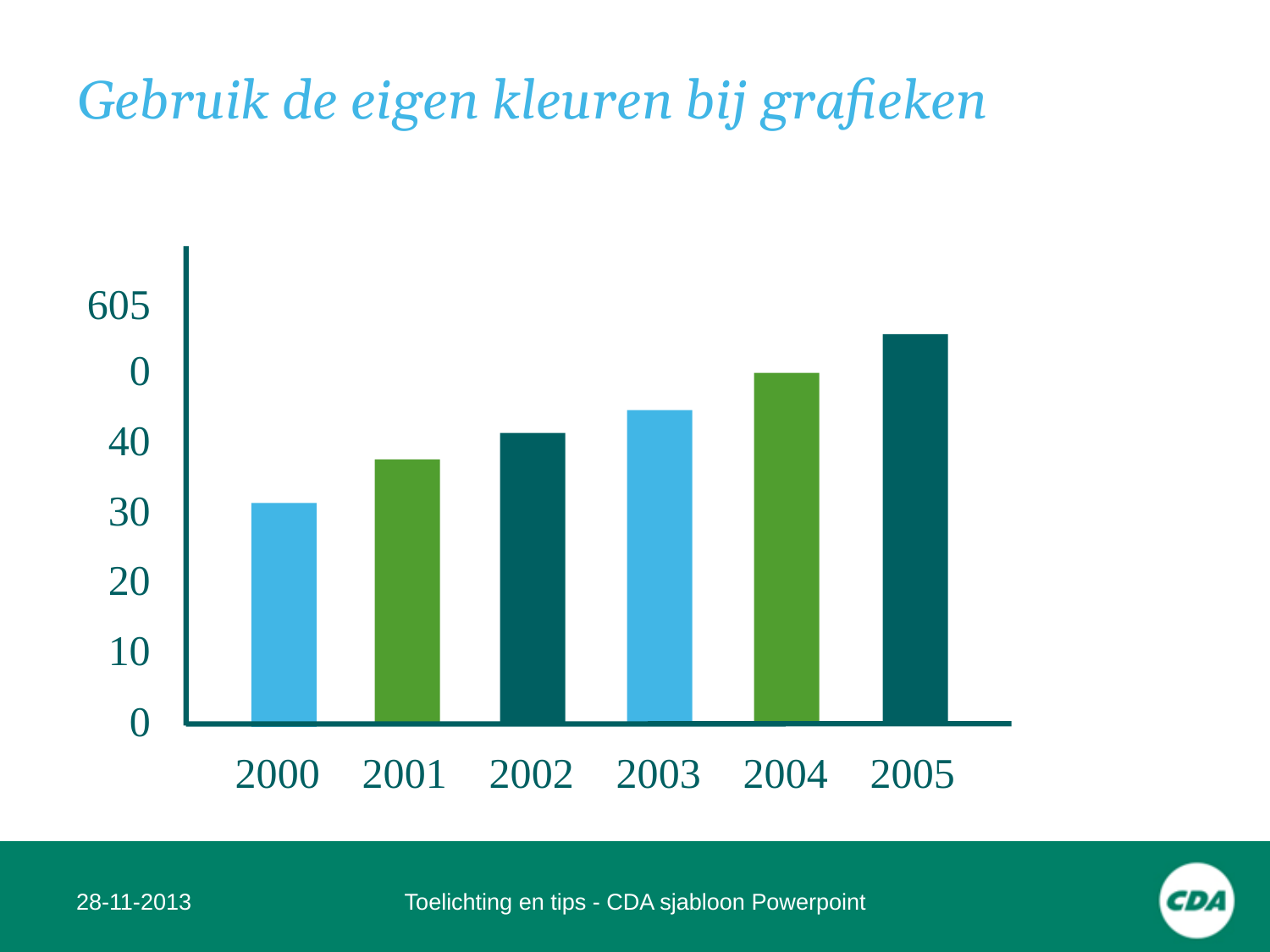

# Gebruik de eigen kleuren bij grafieken

6050
40
30
20
10
0

2000	2001	2002	2003	2004	2005
28-11-2013
Toelichting en tips - CDA sjabloon Powerpoint